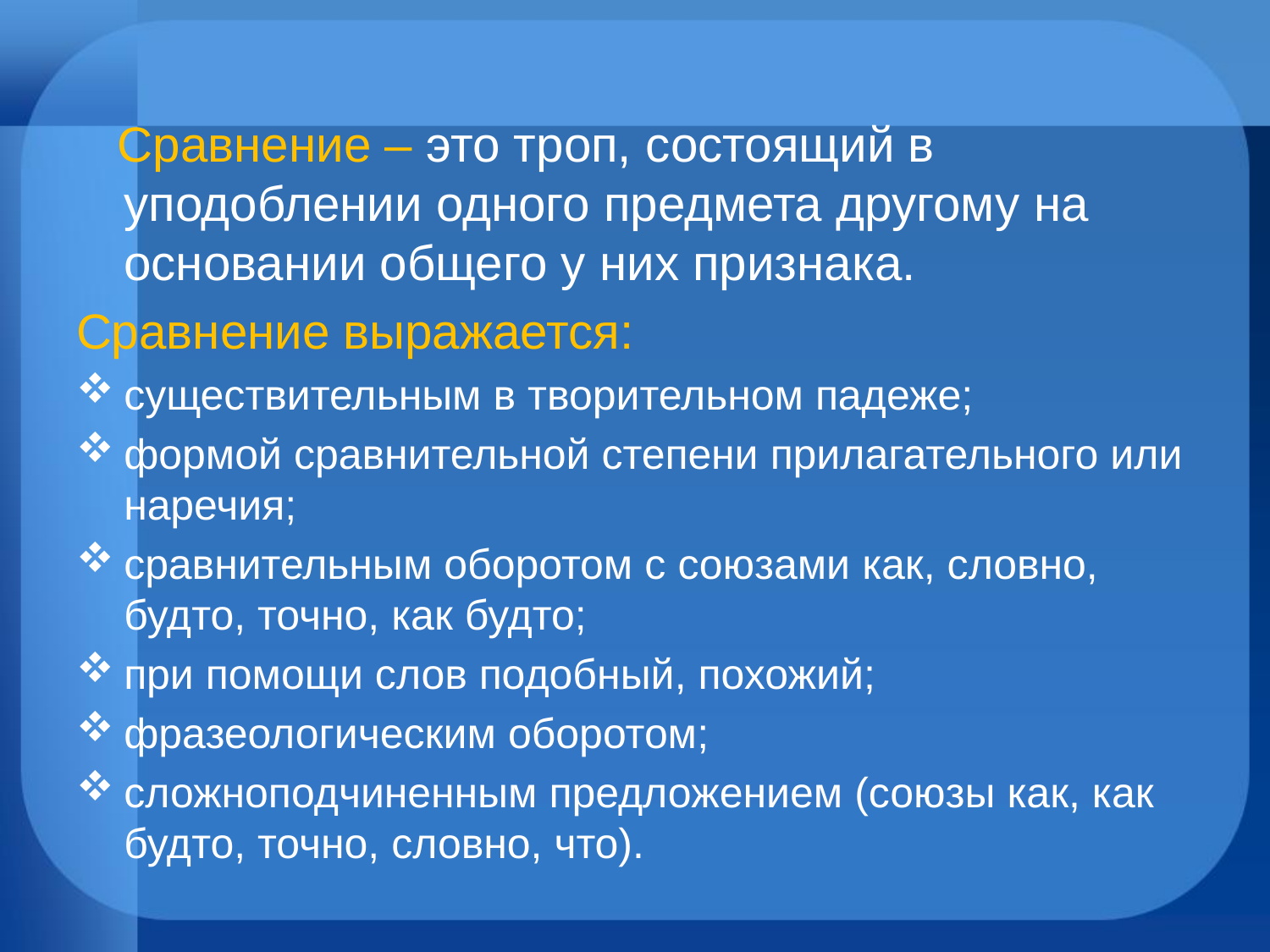

#
   Сравнение – это троп, состоящий в уподоблении одного предмета другому на основании общего у них признака.
Сравнение выражается:
существительным в творительном падеже;
формой сравнительной степени прилагательного или наречия;
сравнительным оборотом с союзами как, словно, будто, точно, как будто;
при помощи слов подобный, похожий;
фразеологическим оборотом;
сложноподчиненным предложением (союзы как, как будто, точно, словно, что).